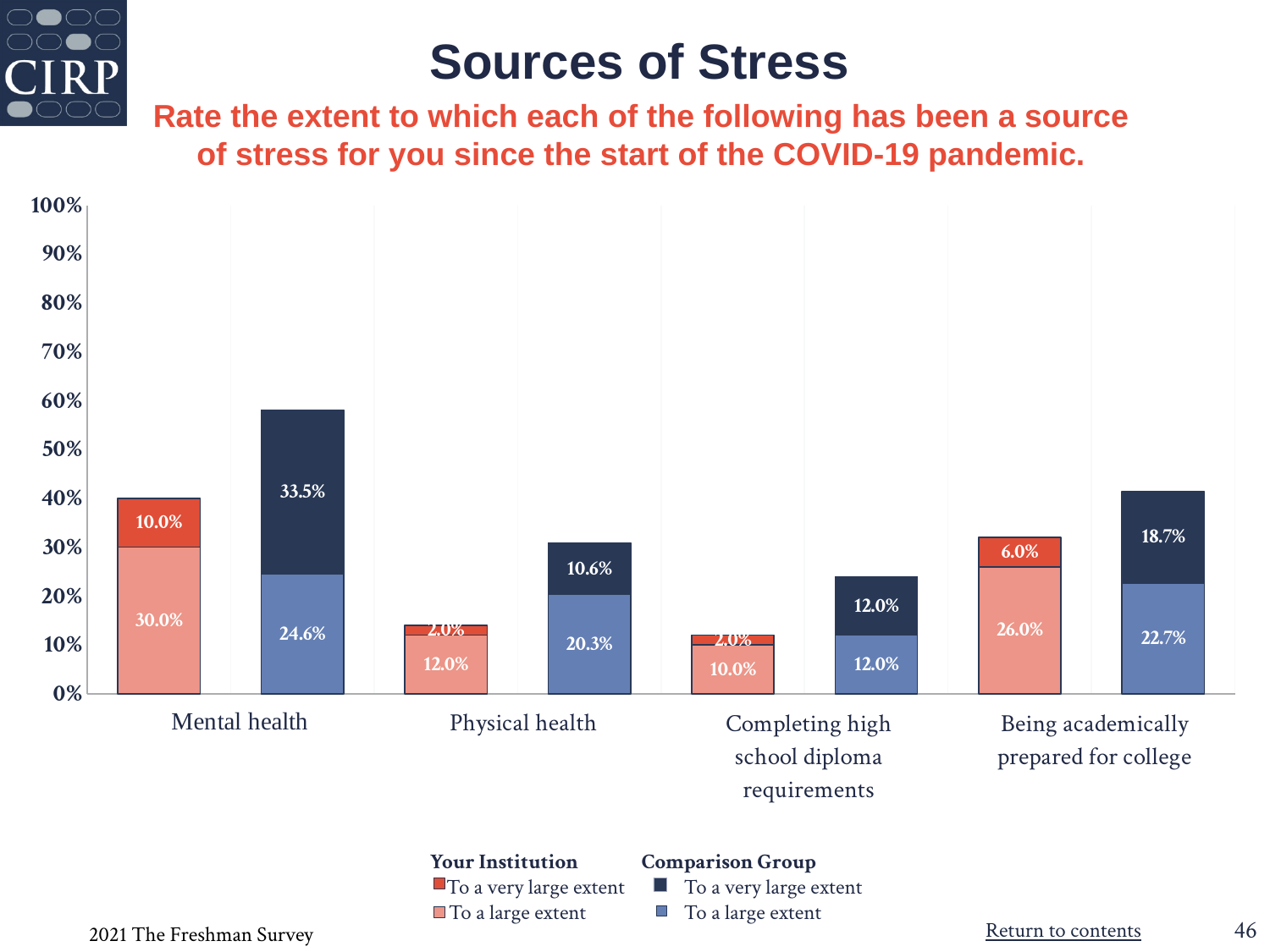

# Sources of Stress
Rate the extent to which each of the following has been a source of stress for you since the start of the COVID-19 pandemic.

### Chart

| Category | To a large extent | To a very large extent |
|---|---|---|
| Your Institution | 0.3 | 0.1 |
| Comparison Group | 0.246 | 0.335 |
| Your Institution | 0.12 | 0.02 |
| Comparison Group | 0.203 | 0.106 |
| Your Institution | 0.1 | 0.02 |
| Comparison Group | 0.12 | 0.12 |
| Your Institution | 0.26 | 0.06 |
| Comparison Group | 0.227 | 0.187 |
 Your Institution               Comparison Group
     To a very large extent	 To a very large extent
     To a large extent	 To a large extent

2021 The Freshman Survey

Return to contents
46